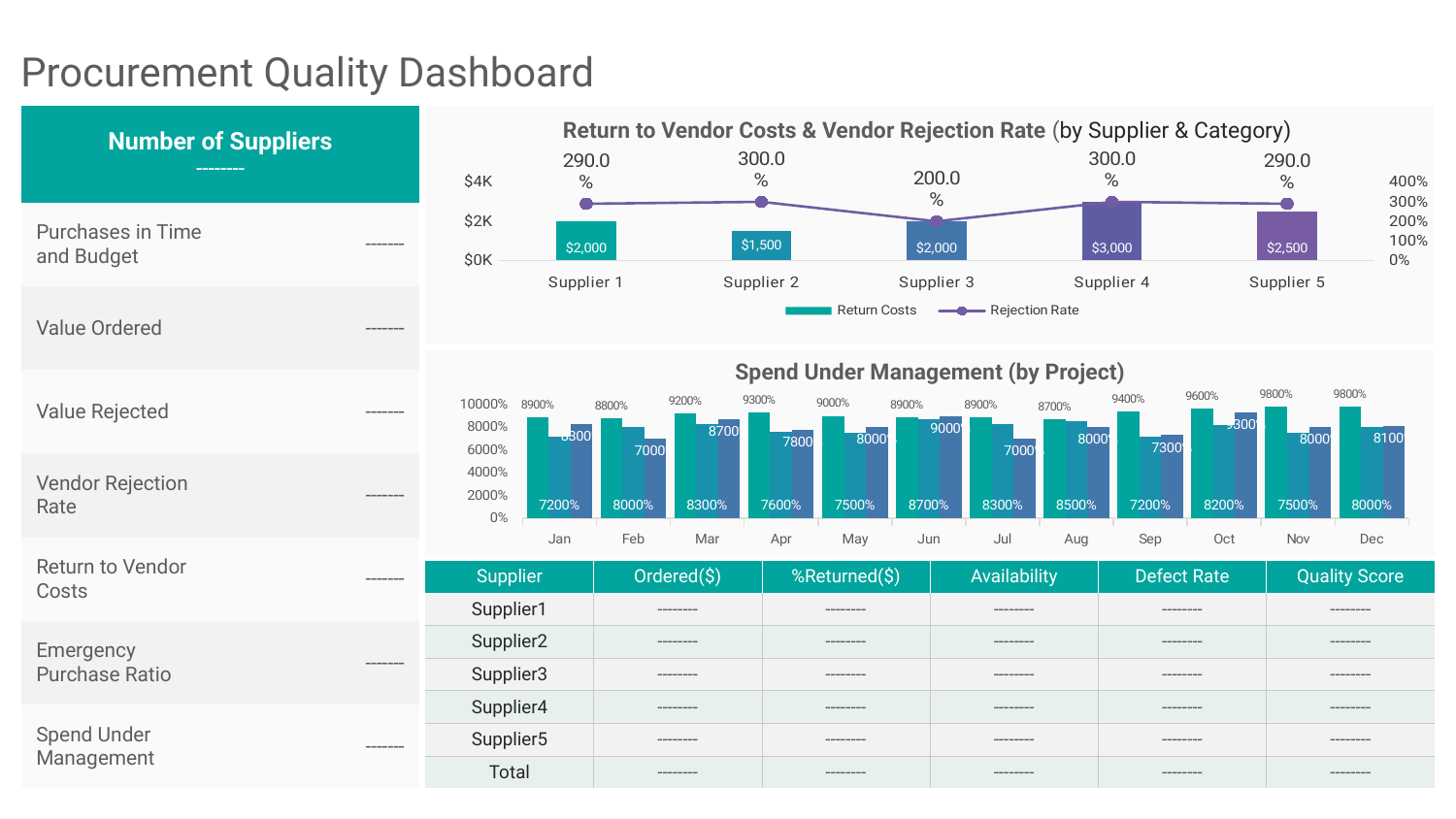

# Procurement Quality Dashboard
| Number of Suppliers -------- |  |
| --- | --- |
| Purchases in Time and Budget | ------- |
| Value Ordered | ------- |
| Value Rejected | ------- |
| Vendor Rejection Rate | ------- |
| Return to Vendor Costs | ------- |
| Emergency Purchase Ratio | ------- |
| Spend Under Management | ------- |

Return to Vendor Costs & Vendor Rejection Rate (by Supplier & Category)

### Chart

| Category | Return Costs | Rejection Rate |
|---|---|---|
| Supplier 1 | 2000.0 | 2.9 |
| Supplier 2 | 1500.0 | 3.0 |
| Supplier 3 | 2000.0 | 2.0 |
| Supplier 4 | 3000.0 | 3.0 |
| Supplier 5 | 2500.0 | 2.9 |
Spend Under Management (by Project)

### Chart

| Category | ER-289 | ER-569 | ER-273 |
|---|---|---|---|
| Jan | 89.0 | 72.0 | 83.0 |
| Feb | 88.0 | 80.0 | 70.0 |
| Mar | 92.0 | 83.0 | 87.0 |
| Apr | 93.0 | 76.0 | 78.0 |
| May | 90.0 | 75.0 | 80.0 |
| Jun | 89.0 | 87.0 | 90.0 |
| Jul | 89.0 | 83.0 | 70.0 |
| Aug | 87.0 | 85.0 | 80.0 |
| Sep | 94.0 | 72.0 | 73.0 |
| Oct | 96.0 | 82.0 | 93.0 |
| Nov | 98.0 | 75.0 | 80.0 |
| Dec | 98.0 | 80.0 | 81.0 |
| Supplier | Ordered($) | %Returned($) | Availability | Defect Rate | Quality Score |
| --- | --- | --- | --- | --- | --- |
| Supplier1 | -------- | -------- | -------- | -------- | -------- |
| Supplier2 | -------- | -------- | -------- | -------- | -------- |
| Supplier3 | -------- | -------- | -------- | -------- | -------- |
| Supplier4 | -------- | -------- | -------- | -------- | -------- |
| Supplier5 | -------- | -------- | -------- | -------- | -------- |
| Total | -------- | -------- | -------- | -------- | -------- |